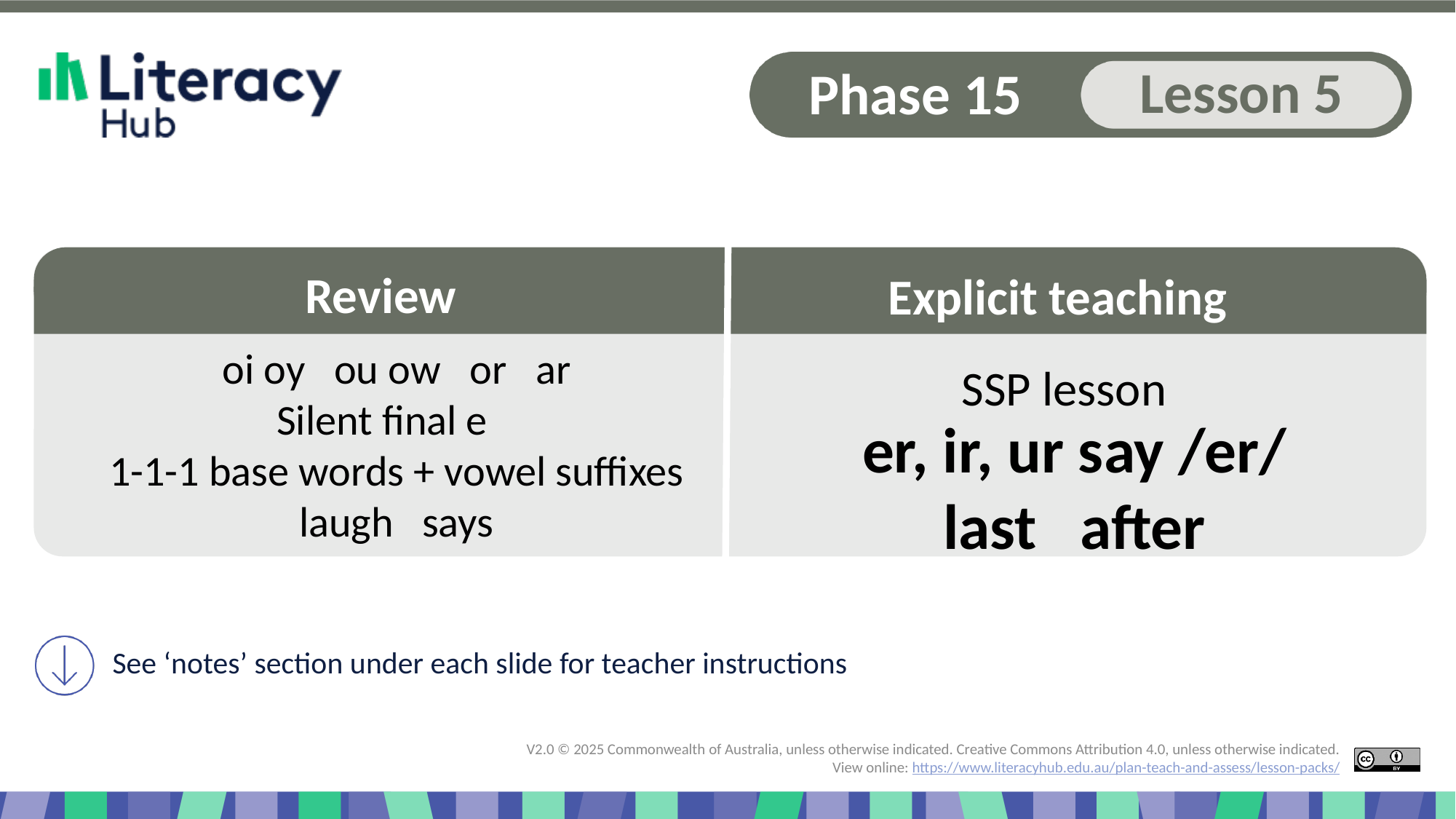

Slide 1 Explicit teaching Phase 15, lesson 5. er, ir and ur say /er/
oi oy   ou ow   or   ar
Silent final e
1-1-1 base words + vowel suffixes
laugh   says
er, ir, ur say /er/
last   after